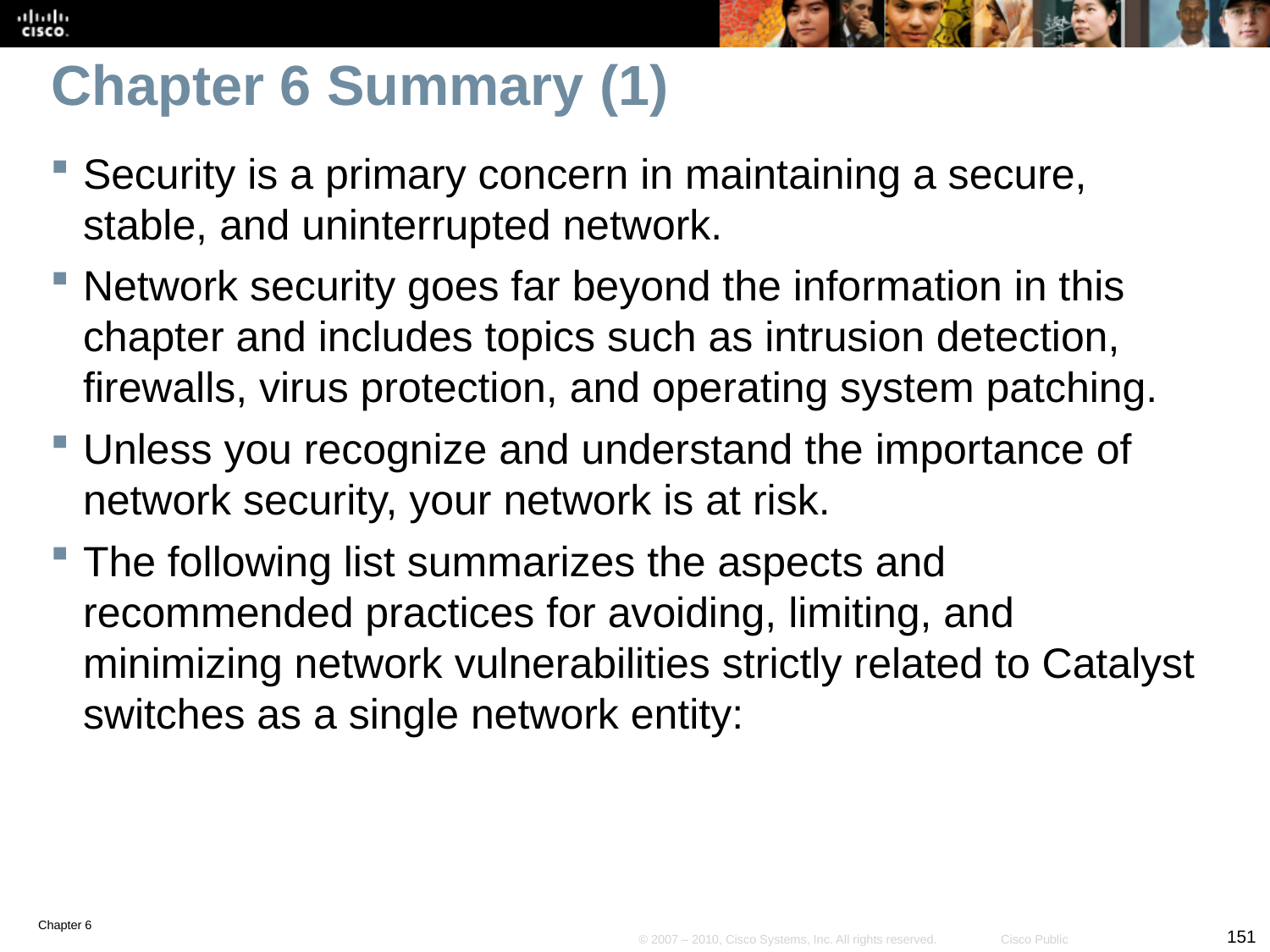

# Chapter 6 Summary (1)
Security is a primary concern in maintaining a secure, stable, and uninterrupted network.
Network security goes far beyond the information in this chapter and includes topics such as intrusion detection, firewalls, virus protection, and operating system patching.
Unless you recognize and understand the importance of network security, your network is at risk.
The following list summarizes the aspects and recommended practices for avoiding, limiting, and minimizing network vulnerabilities strictly related to Catalyst switches as a single network entity: